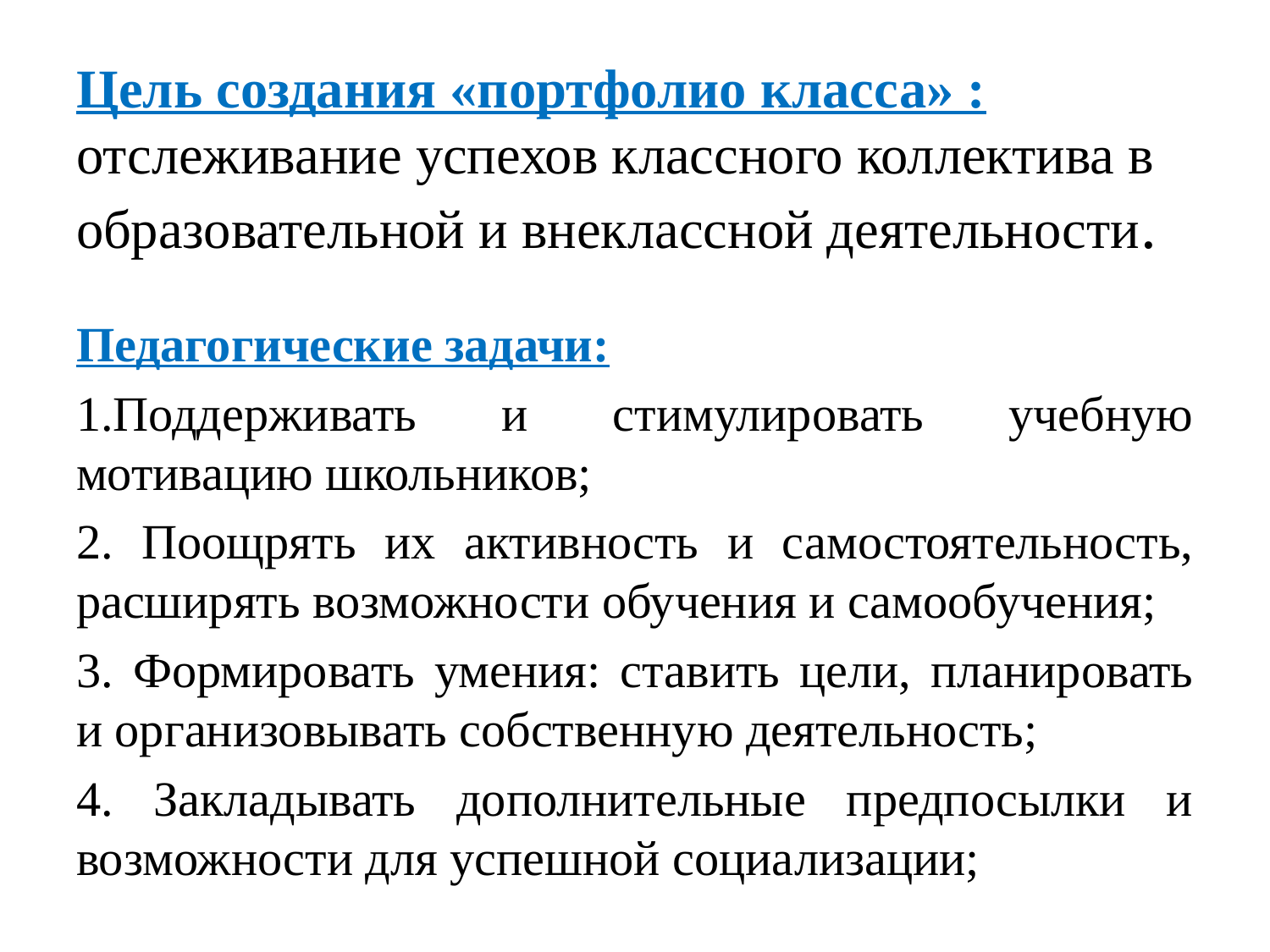

# Цель создания «портфолио класса» : отслеживание успехов классного коллектива в образовательной и внеклассной деятельности.
Педагогические задачи:
1.Поддерживать и стимулировать учебную мотивацию школьников;
2. Поощрять их активность и самостоятельность, расширять возможности обучения и самообучения;
3. Формировать умения: ставить цели, планировать и организовывать собственную деятельность;
4. Закладывать дополнительные предпосылки и возможности для успешной социализации;